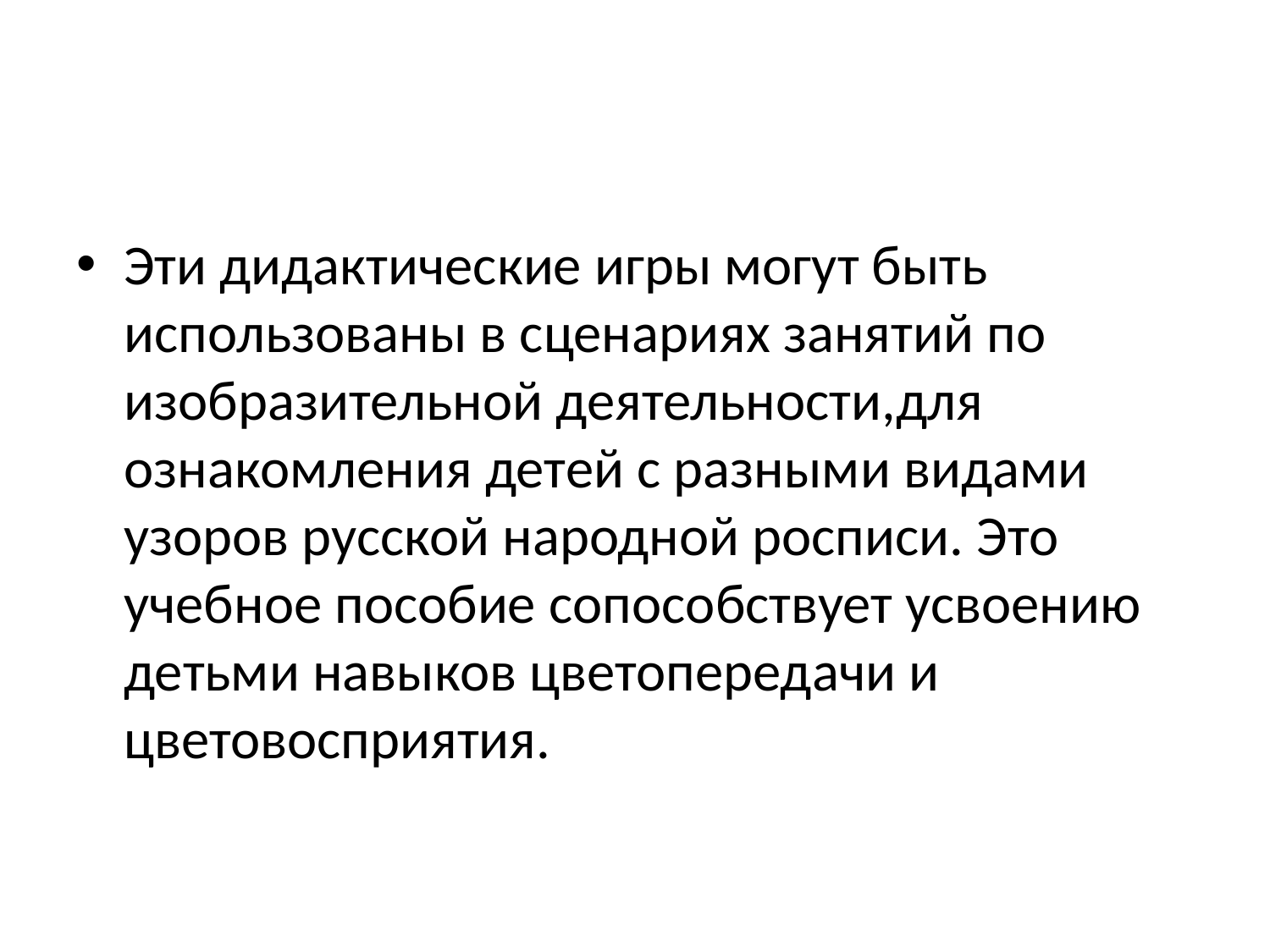

#
Эти дидактические игры могут быть использованы в сценариях занятий по изобразительной деятельности,для ознакомления детей с разными видами узоров русской народной росписи. Это учебное пособие сопособствует усвоению детьми навыков цветопередачи и цветовосприятия.